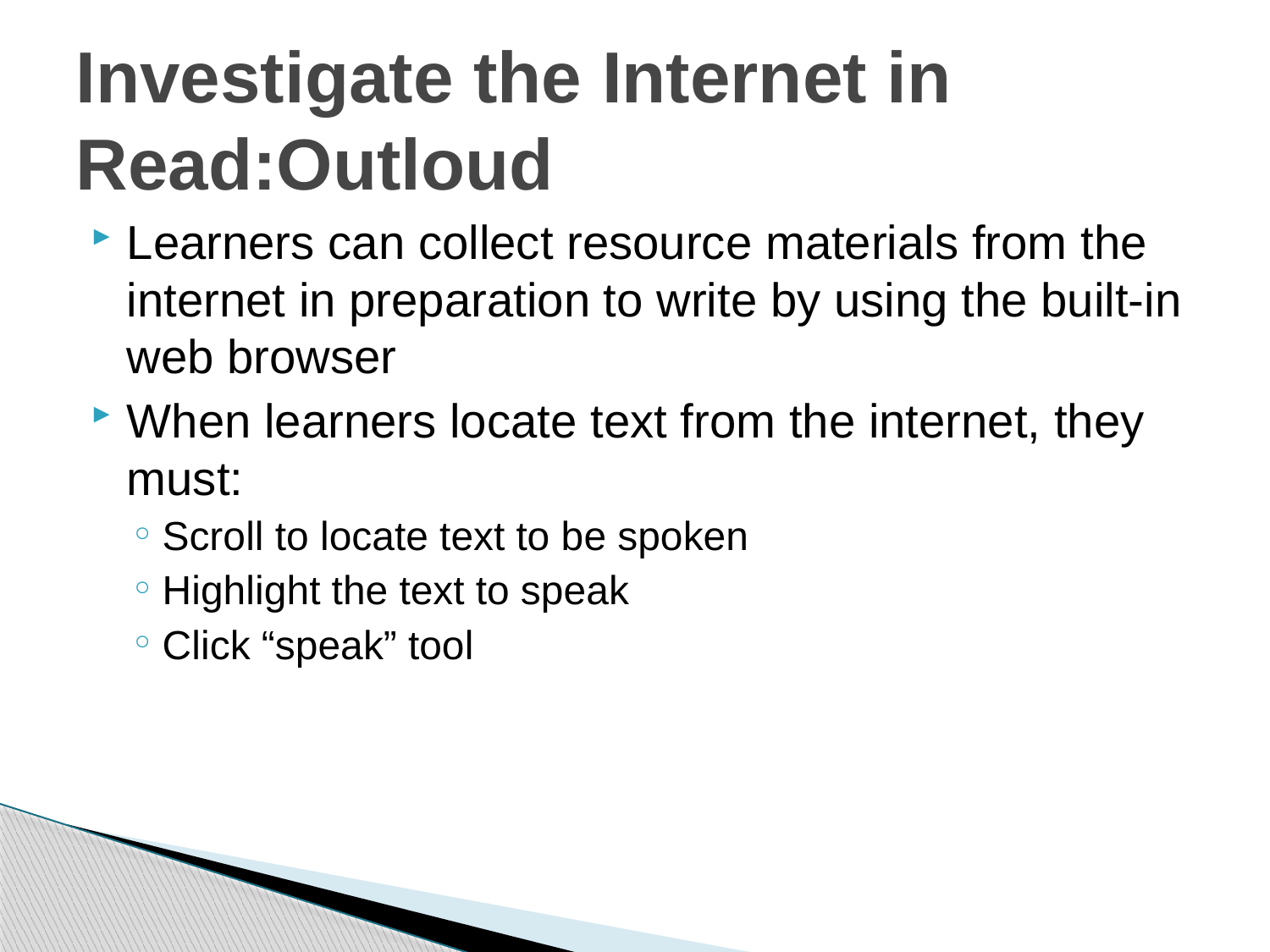

# Investigate the Internet in Read:Outloud
Learners can collect resource materials from the internet in preparation to write by using the built-in web browser
When learners locate text from the internet, they must:
Scroll to locate text to be spoken
Highlight the text to speak
Click “speak” tool